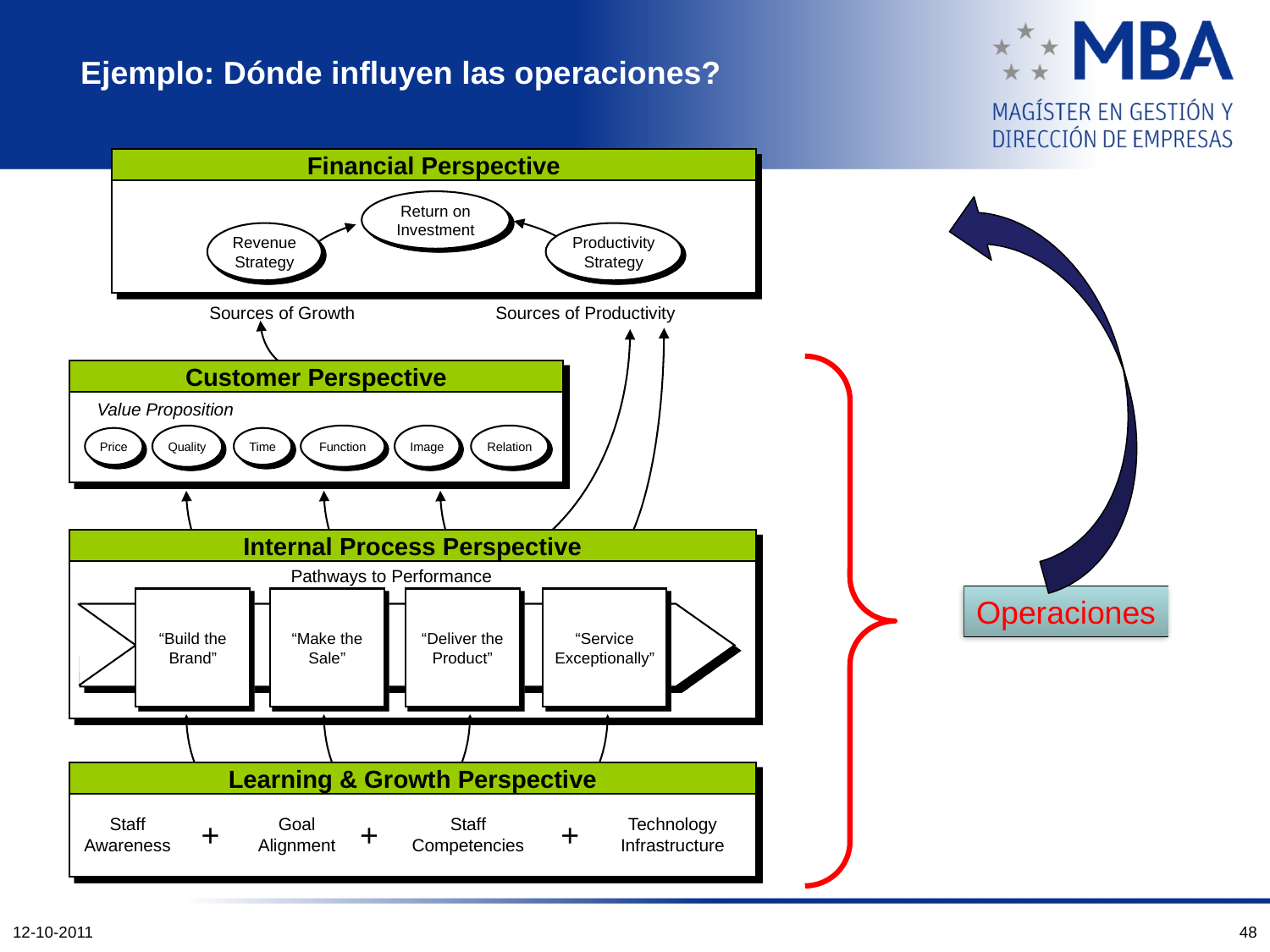

Ejemplo: Dónde influyen las operaciones?
Financial Perspective

Return on Investment

Revenue Strategy
Productivity Strategy

Sources of Growth
Sources of Productivity

Customer Perspective

Value Proposition
Quality
Function
Image
Relation
Price
Time

Internal Process Perspective
Pathways to Performance
Operaciones
“Build the Brand”
“Make the Sale”
“Deliver the Product”
“Service Exceptionally”

Learning & Growth Perspective

Staff Awareness
Goal Alignment
Staff Competencies
Technology Infrastructure
+
+
+

12-10-2011
48